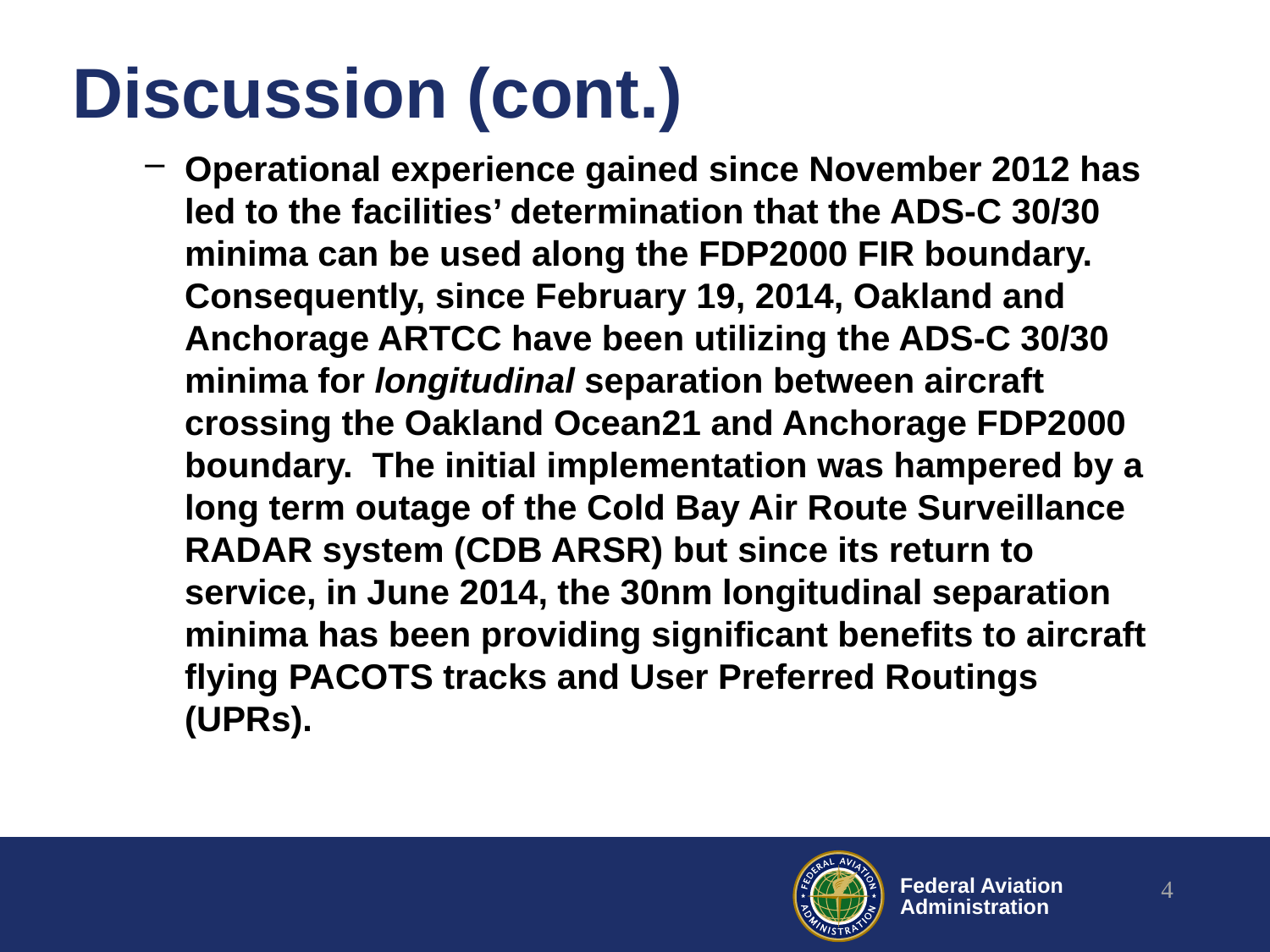

# Discussion (cont.)
Operational experience gained since November 2012 has led to the facilities’ determination that the ADS-C 30/30 minima can be used along the FDP2000 FIR boundary.  Consequently, since February 19, 2014, Oakland and Anchorage ARTCC have been utilizing the ADS-C 30/30 minima for longitudinal separation between aircraft crossing the Oakland Ocean21 and Anchorage FDP2000 boundary.  The initial implementation was hampered by a long term outage of the Cold Bay Air Route Surveillance RADAR system (CDB ARSR) but since its return to service, in June 2014, the 30nm longitudinal separation minima has been providing significant benefits to aircraft flying PACOTS tracks and User Preferred Routings (UPRs).
4